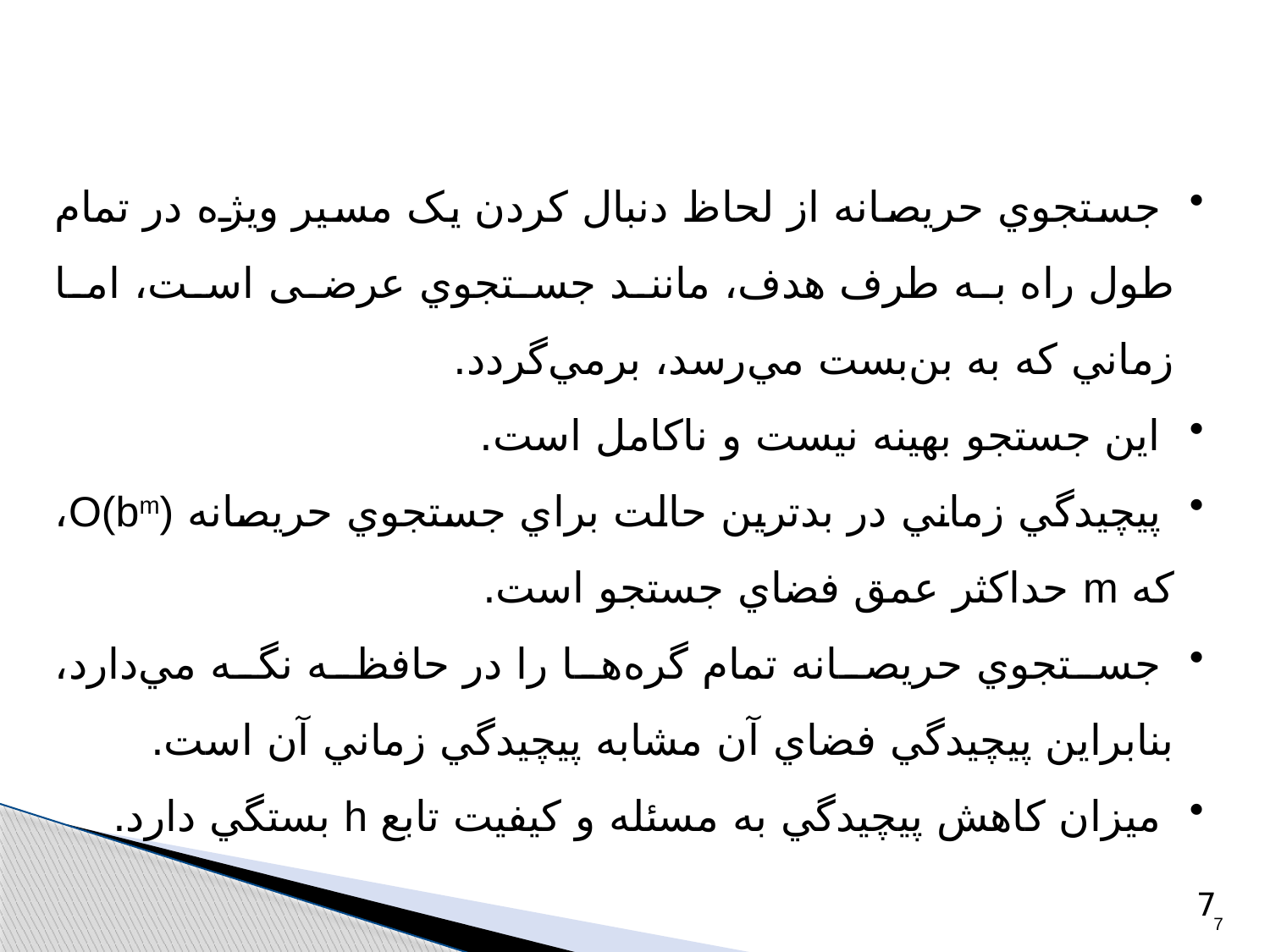

# ويژگي‌هاي جستجوي حريصانه
 جستجوي حريصانه از لحاظ دنبال کردن يک مسير ويژه در تمام طول راه به طرف هدف، مانند جستجوي عرضی است، اما زماني که به بن‌بست مي‌رسد، برمي‌گردد.
 اين جستجو بهينه نيست و ناکامل است.
 پيچيدگي زماني در بدترين حالت براي جستجوي حريصانه O(bm)، که m حداکثر عمق فضاي جستجو است.
 جستجوي حريصانه تمام گره‌ها را در حافظه نگه مي‌دارد، بنابراين پيچيدگي فضاي آن مشابه پيچيدگي زماني آن است.
 ميزان کاهش پيچيدگي به مسئله و کيفيت تابع h بستگي دارد.
7